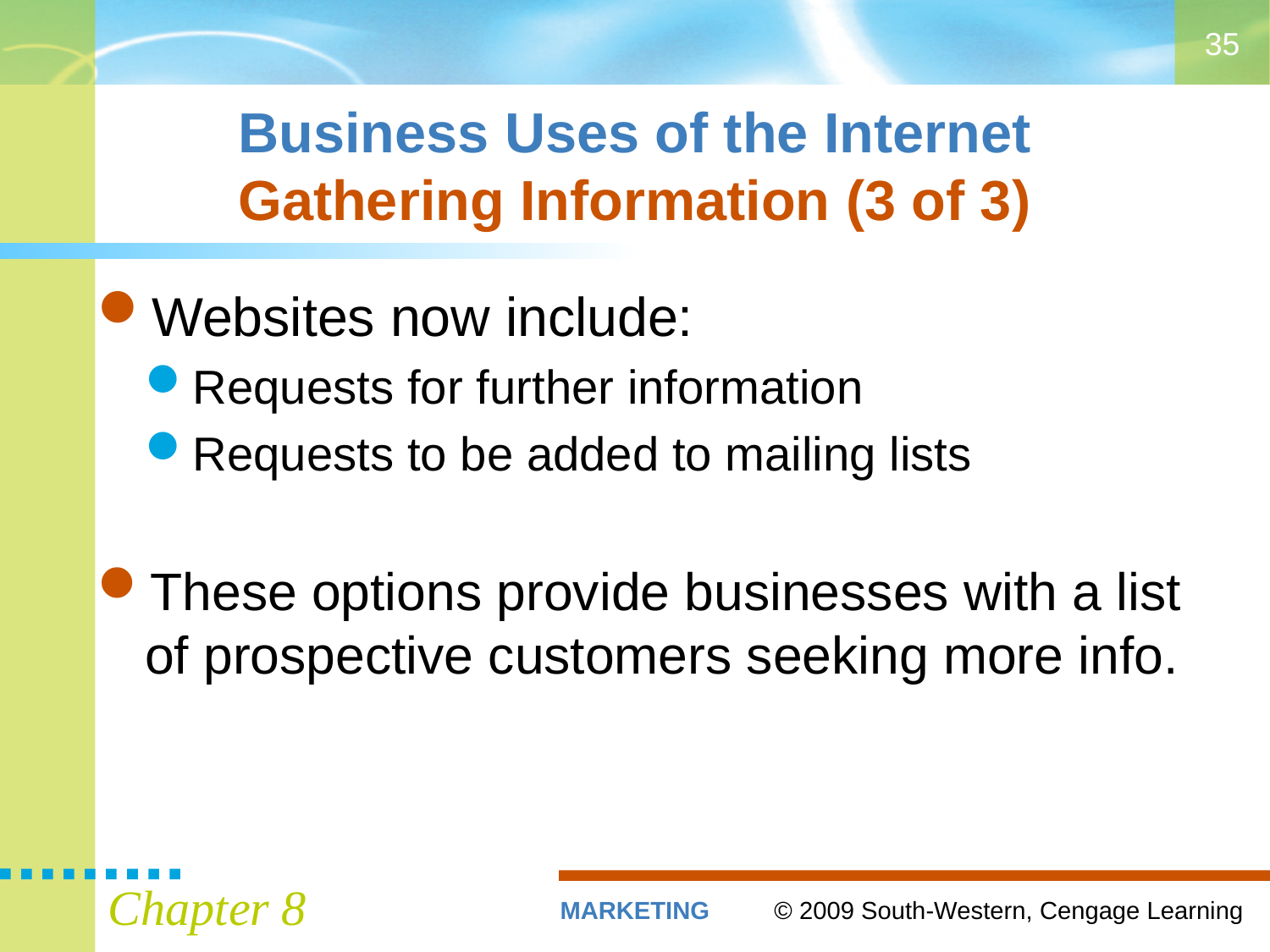

35
# Business Uses of the Internet Gathering Information (3 of 3)
Websites now include:
Requests for further information
Requests to be added to mailing lists

These options provide businesses with a list of prospective customers seeking more info.
Chapter 8